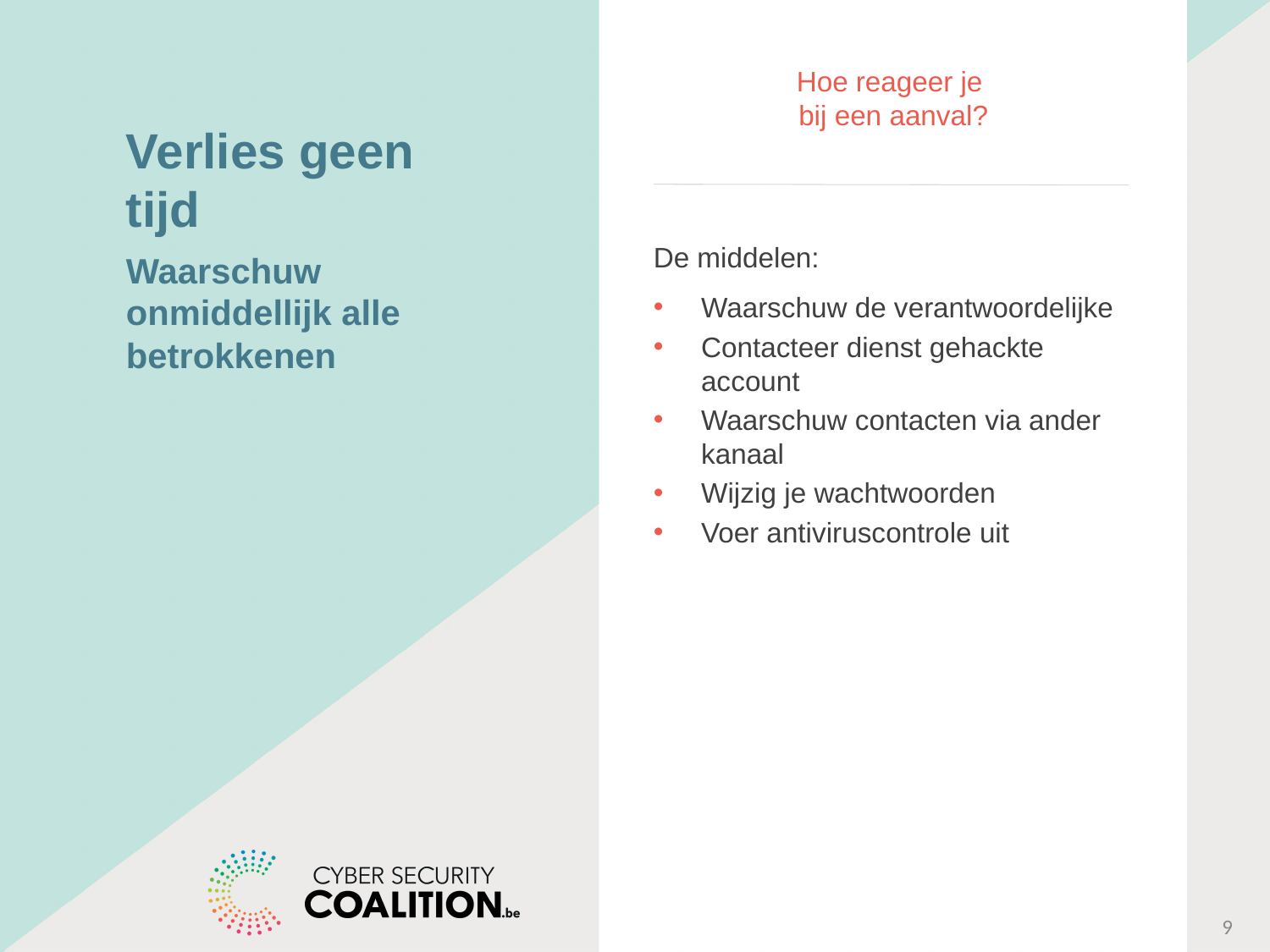

# Hoe reageer je bij een aanval?

Verlies geen tijd
Waarschuw onmiddellijk alle betrokkenen
De middelen:
Waarschuw de verantwoordelijke
Contacteer dienst gehackte account
Waarschuw contacten via ander kanaal
Wijzig je wachtwoorden
Voer antiviruscontrole uit

9